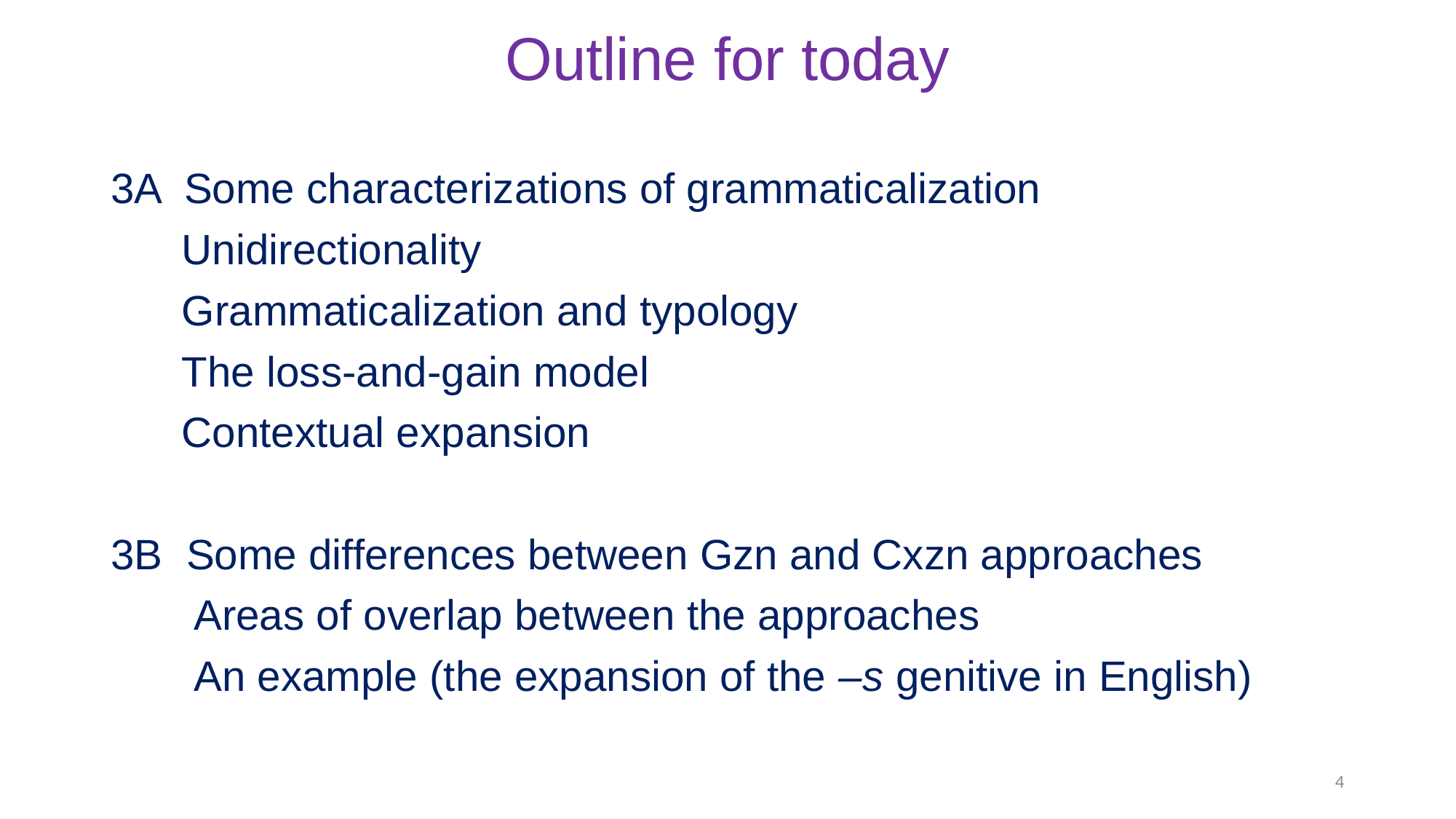

# Outline for today
3A  Some characterizations of grammaticalization
      Unidirectionality
      Grammaticalization and typology
      The loss-and-gain model
      Contextual expansion

3B  Some differences between Gzn and Cxzn approaches
       Areas of overlap between the approaches
       An example (the expansion of the –s genitive in English)

4